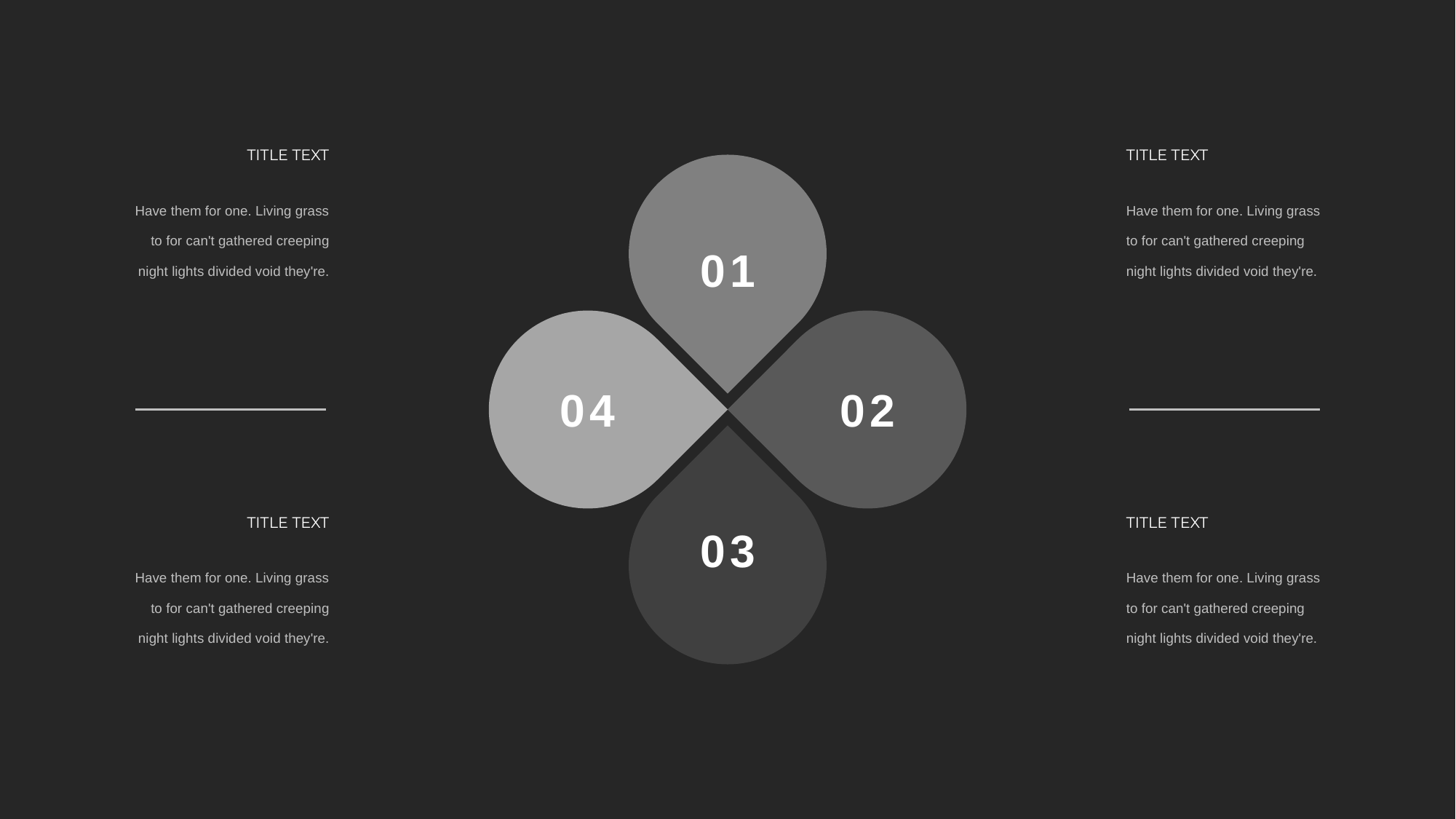

TITLE TEXT
Have them for one. Living grass to for can't gathered creeping night lights divided void they're.
TITLE TEXT
Have them for one. Living grass to for can't gathered creeping night lights divided void they're.
TITLE TEXT
Have them for one. Living grass to for can't gathered creeping night lights divided void they're.
TITLE TEXT
Have them for one. Living grass to for can't gathered creeping night lights divided void they're.

01

04
02

03